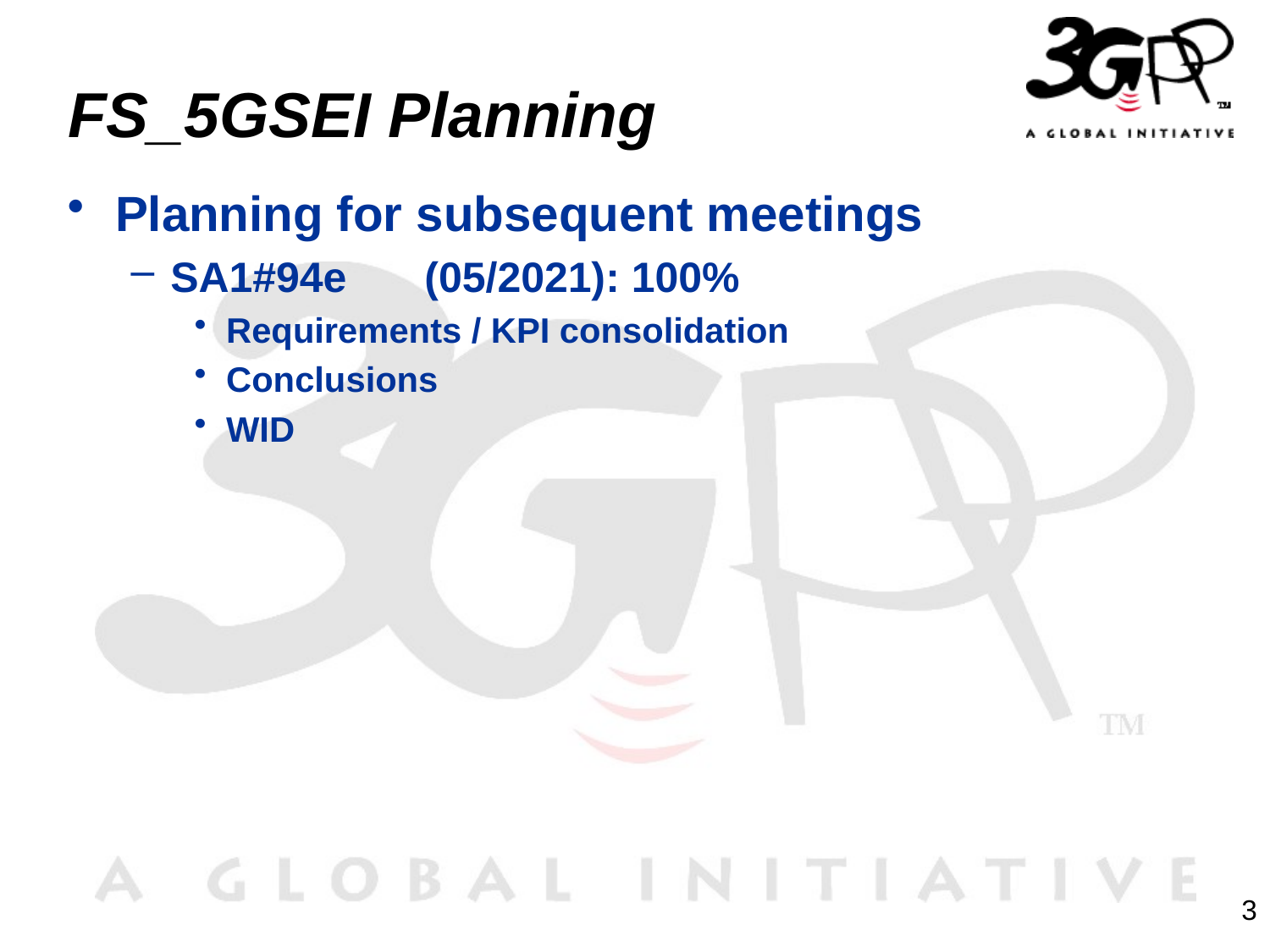

# FS_5GSEI Planning
Planning for subsequent meetings
SA1#94e	(05/2021): 100%
Requirements / KPI consolidation
Conclusions
WID
3